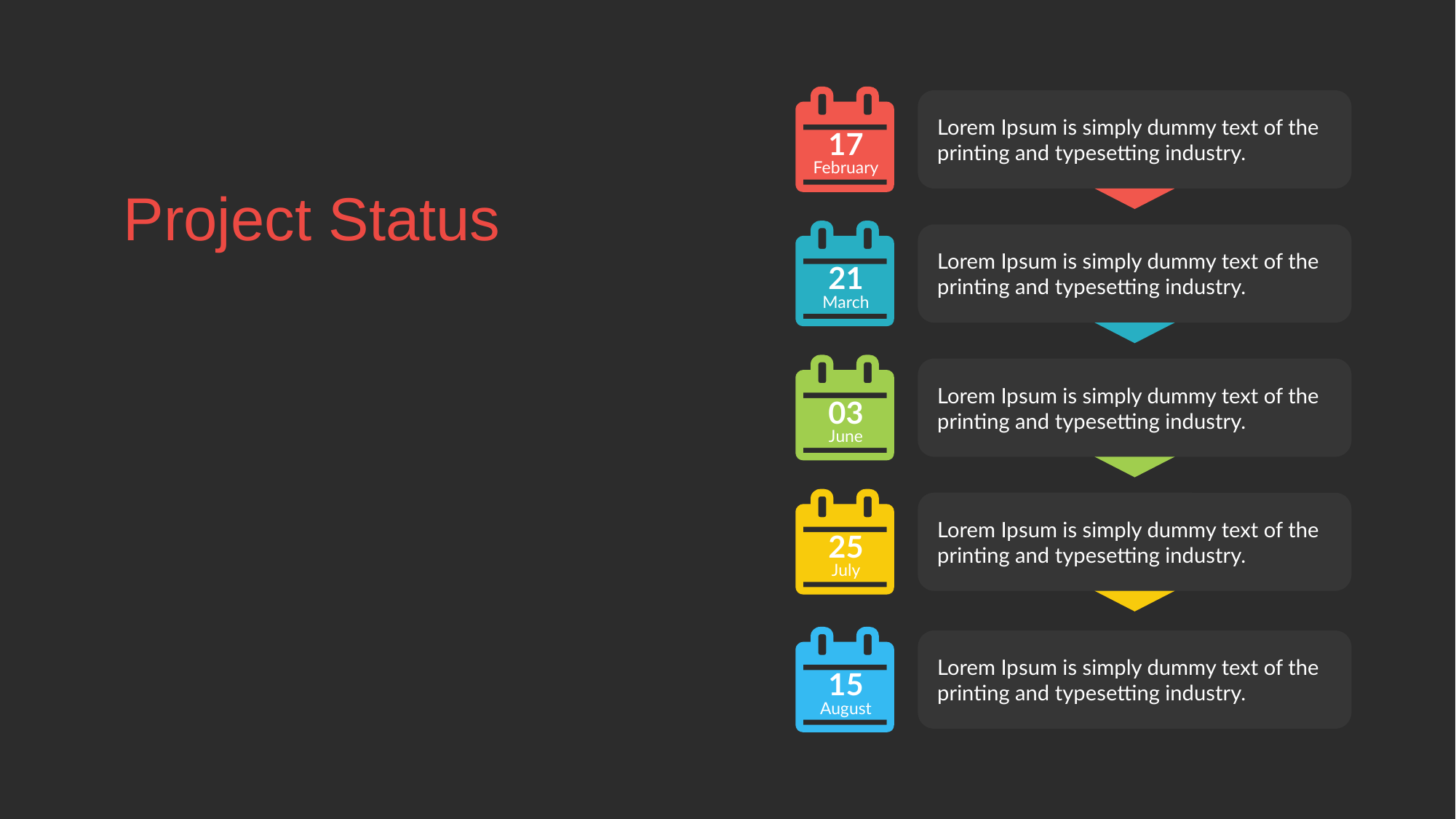

17
February
Lorem Ipsum is simply dummy text of the printing and typesetting industry.
Project Status

21
March
Lorem Ipsum is simply dummy text of the printing and typesetting industry.

03
June
Lorem Ipsum is simply dummy text of the printing and typesetting industry.

25
July
Lorem Ipsum is simply dummy text of the printing and typesetting industry.

15
August
Lorem Ipsum is simply dummy text of the printing and typesetting industry.